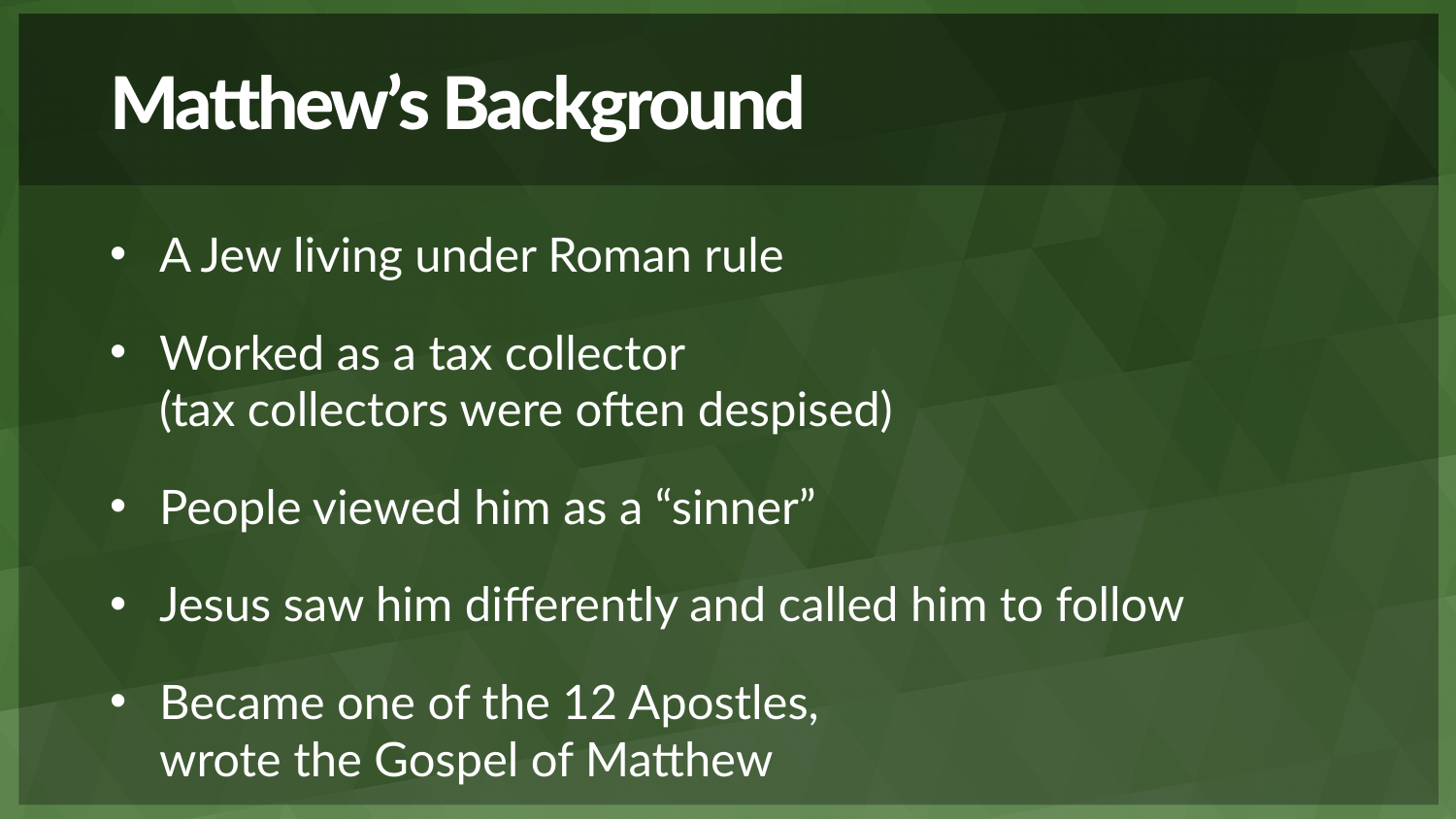

# Matthew’s Background
A Jew living under Roman rule
Worked as a tax collector
(tax collectors were often despised)
People viewed him as a “sinner”
Jesus saw him differently and called him to follow
Became one of the 12 Apostles,
wrote the Gospel of Matthew